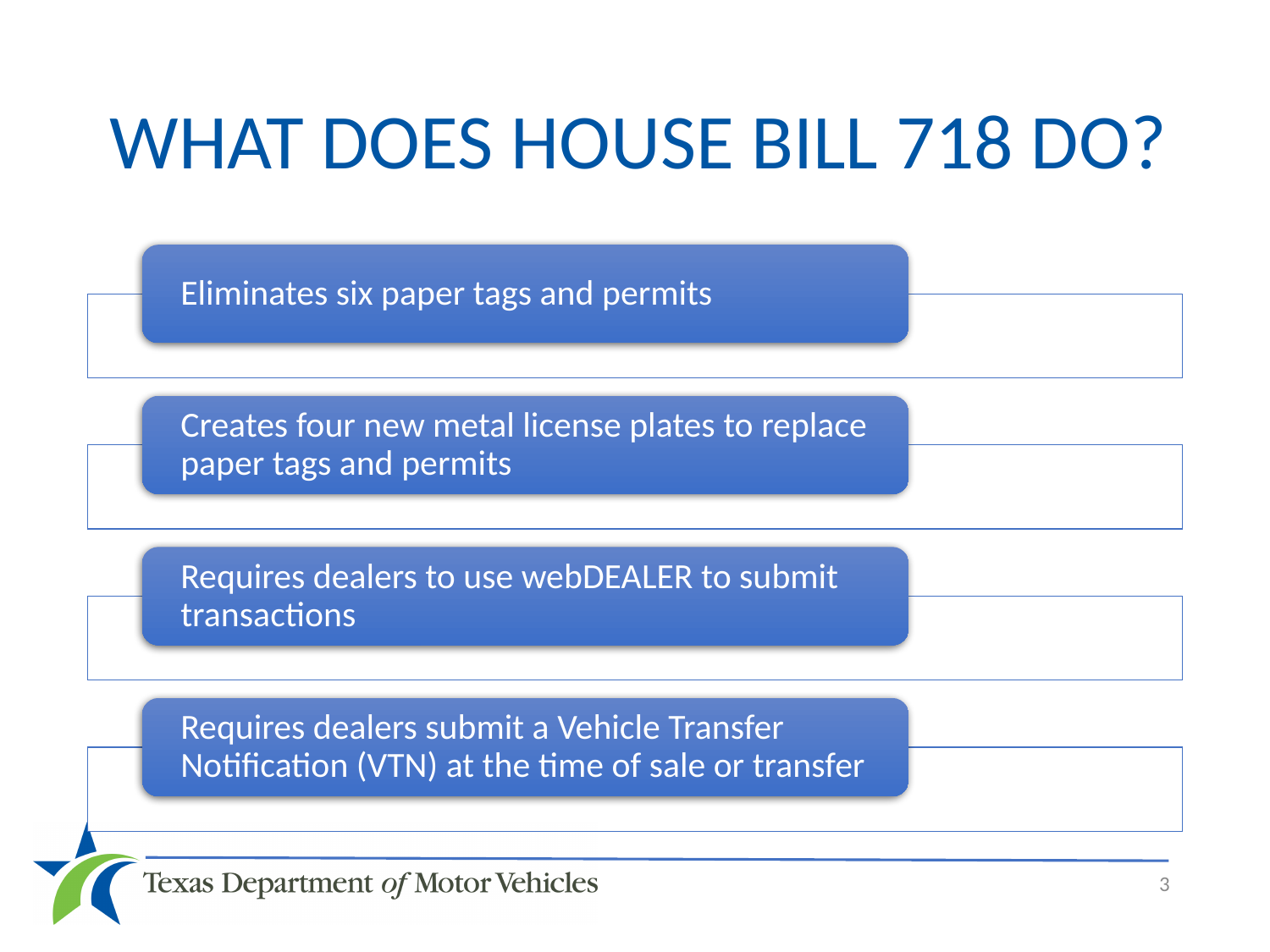

# WHAT DOES HOUSE BILL 718 DO?
Eliminates six paper tags and permits
Creates four new metal license plates to replace paper tags and permits
Requires dealers to use webDEALER to submit transactions
Requires dealers submit a Vehicle Transfer Notification (VTN) at the time of sale or transfer
3